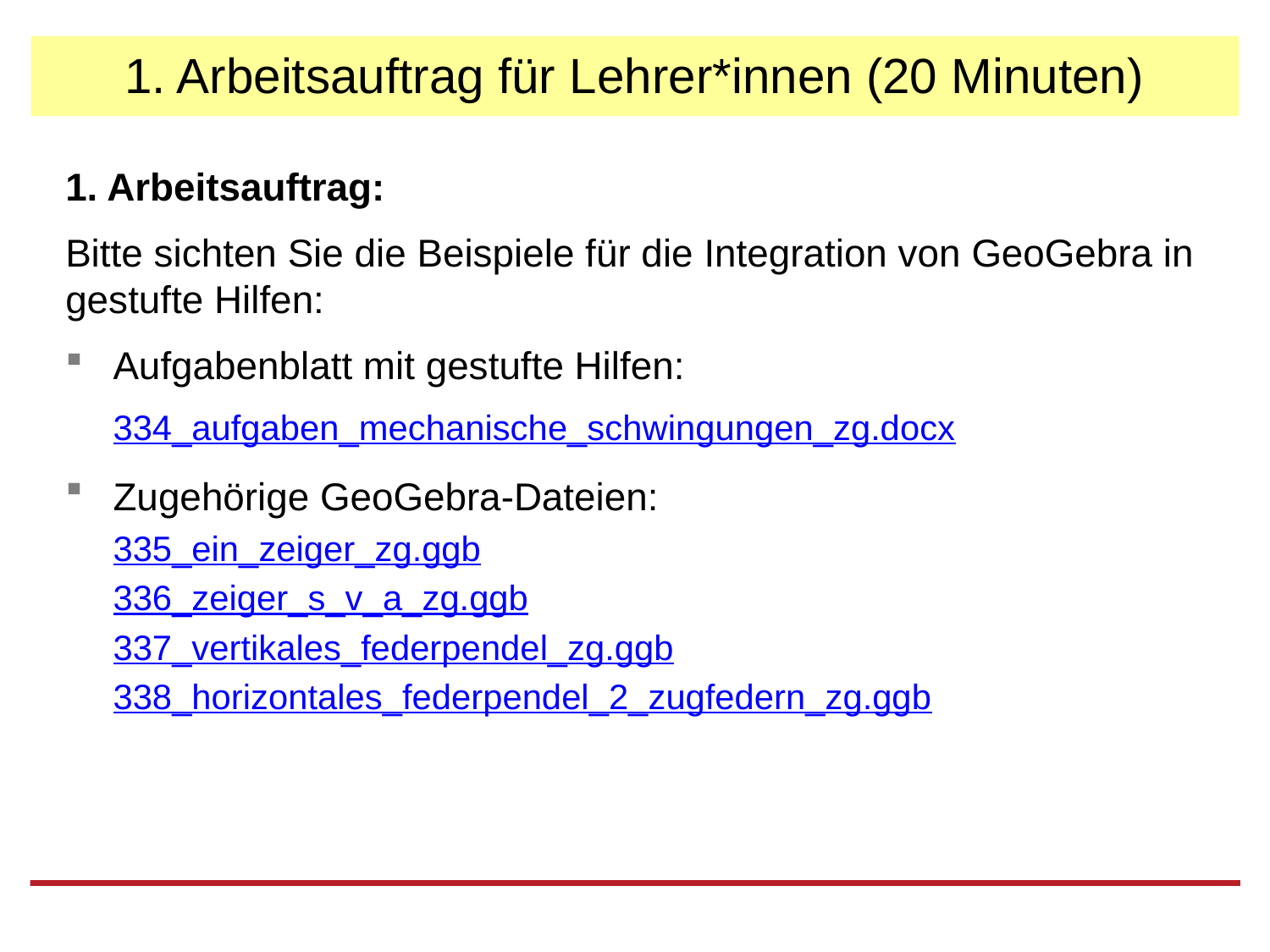

# 1. Arbeitsauftrag für Lehrer*innen (20 Minuten)
1. Arbeitsauftrag:
Bitte sichten Sie die Beispiele für die Integration von GeoGebra in gestufte Hilfen:
Aufgabenblatt mit gestufte Hilfen:
334_aufgaben_mechanische_schwingungen_zg.docx
Zugehörige GeoGebra-Dateien:
335_ein_zeiger_zg.ggb
336_zeiger_s_v_a_zg.ggb
337_vertikales_federpendel_zg.ggb
338_horizontales_federpendel_2_zugfedern_zg.ggb